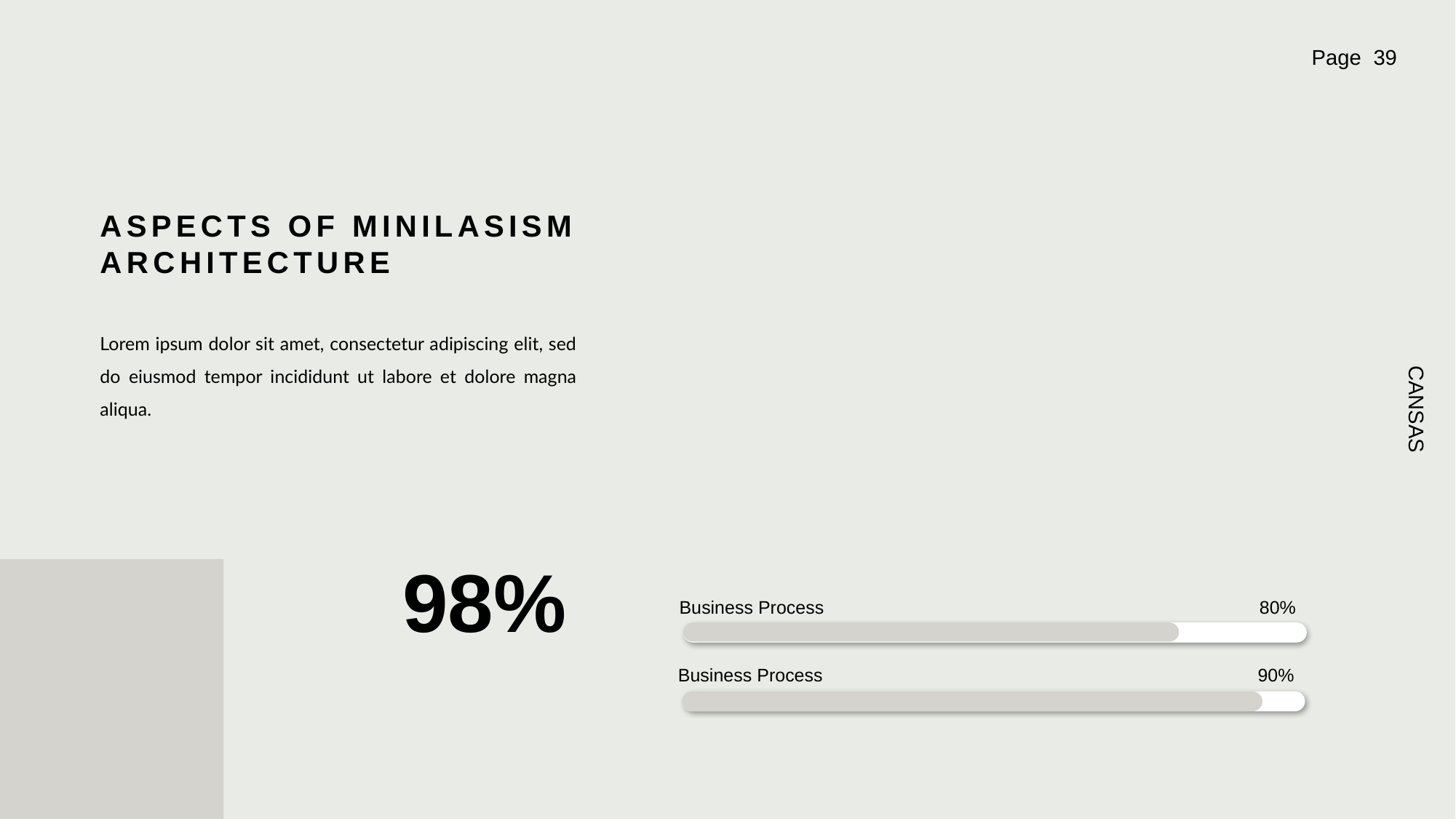

ASPECTS OF MINILASISM
ARCHITECTURE
Lorem ipsum dolor sit amet, consectetur adipiscing elit, sed do eiusmod tempor incididunt ut labore et dolore magna aliqua.

98%

Business Process

80%
Business Process

90%